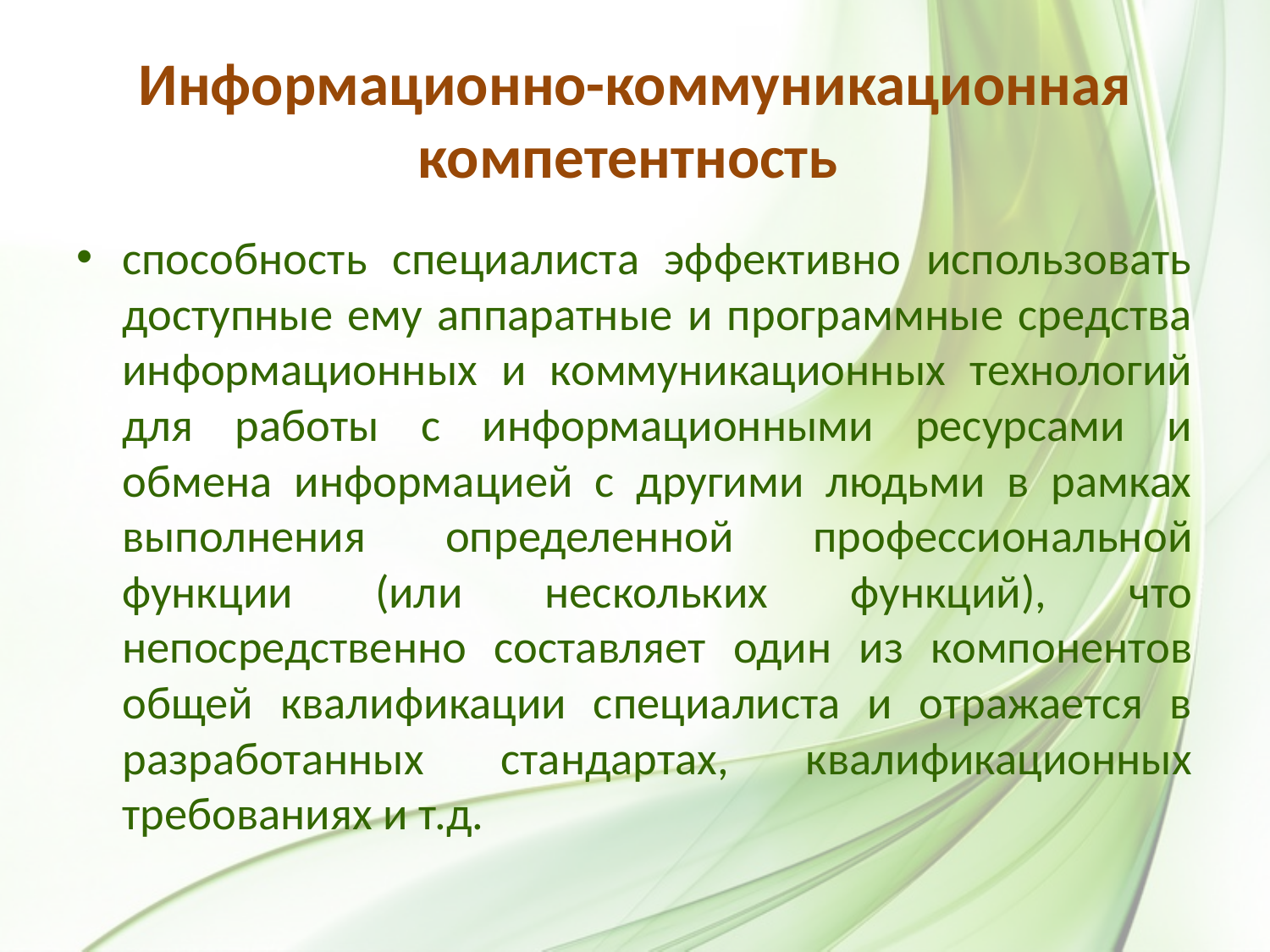

# Информационно-коммуникационная компетентность
способность специалиста эффективно использовать доступные ему аппаратные и программные средства информационных и коммуникационных технологий для работы с информационными ресурсами и обмена информацией с другими людьми в рамках выполнения определенной профессиональной функции (или нескольких функций), что непосредственно составляет один из компонентов общей квалификации специалиста и отражается в разработанных стандартах, квалификационных требованиях и т.д.